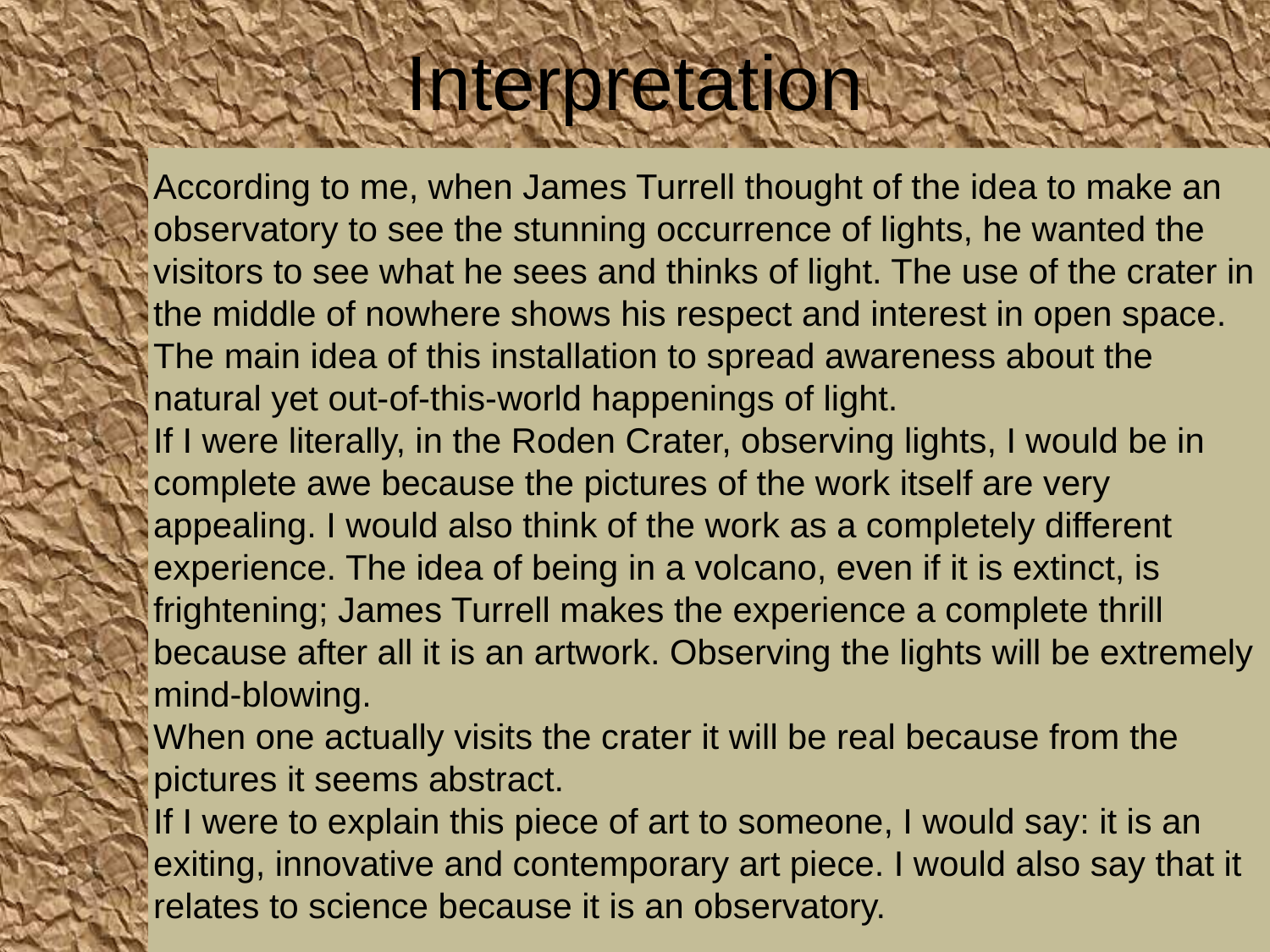

# Interpretation

According to me, when James Turrell thought of the idea to make an observatory to see the stunning occurrence of lights, he wanted the visitors to see what he sees and thinks of light. The use of the crater in the middle of nowhere shows his respect and interest in open space. The main idea of this installation to spread awareness about the natural yet out-of-this-world happenings of light.
If I were literally, in the Roden Crater, observing lights, I would be in complete awe because the pictures of the work itself are very appealing. I would also think of the work as a completely different experience. The idea of being in a volcano, even if it is extinct, is frightening; James Turrell makes the experience a complete thrill because after all it is an artwork. Observing the lights will be extremely mind-blowing.
When one actually visits the crater it will be real because from the pictures it seems abstract.
If I were to explain this piece of art to someone, I would say: it is an exiting, innovative and contemporary art piece. I would also say that it relates to science because it is an observatory.